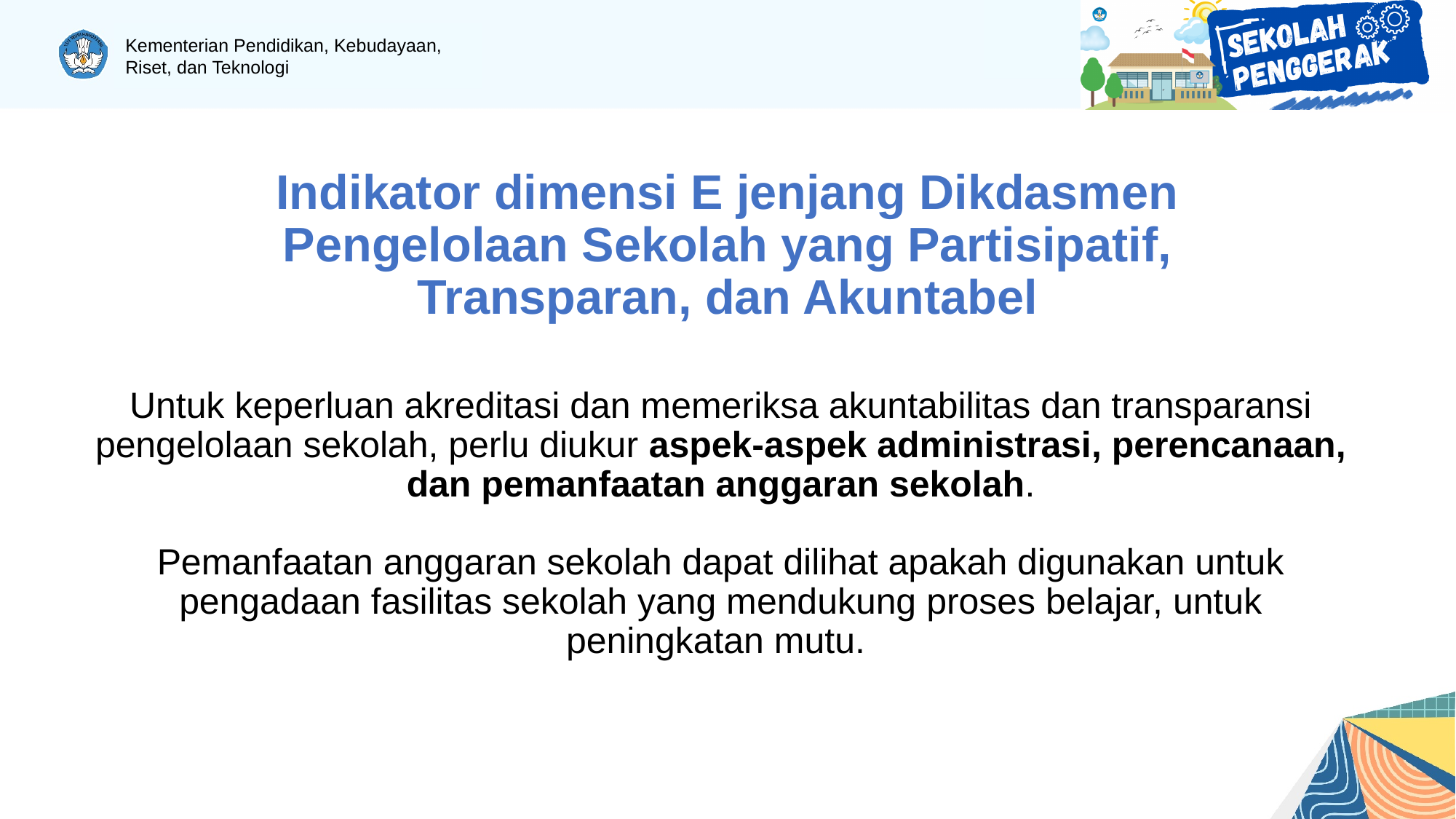

Indikator dimensi E jenjang Dikdasmen Pengelolaan Sekolah yang Partisipatif, Transparan, dan Akuntabel
Untuk keperluan akreditasi dan memeriksa akuntabilitas dan transparansi pengelolaan sekolah, perlu diukur aspek-aspek administrasi, perencanaan, dan pemanfaatan anggaran sekolah.

Pemanfaatan anggaran sekolah dapat dilihat apakah digunakan untuk pengadaan fasilitas sekolah yang mendukung proses belajar, untuk peningkatan mutu.